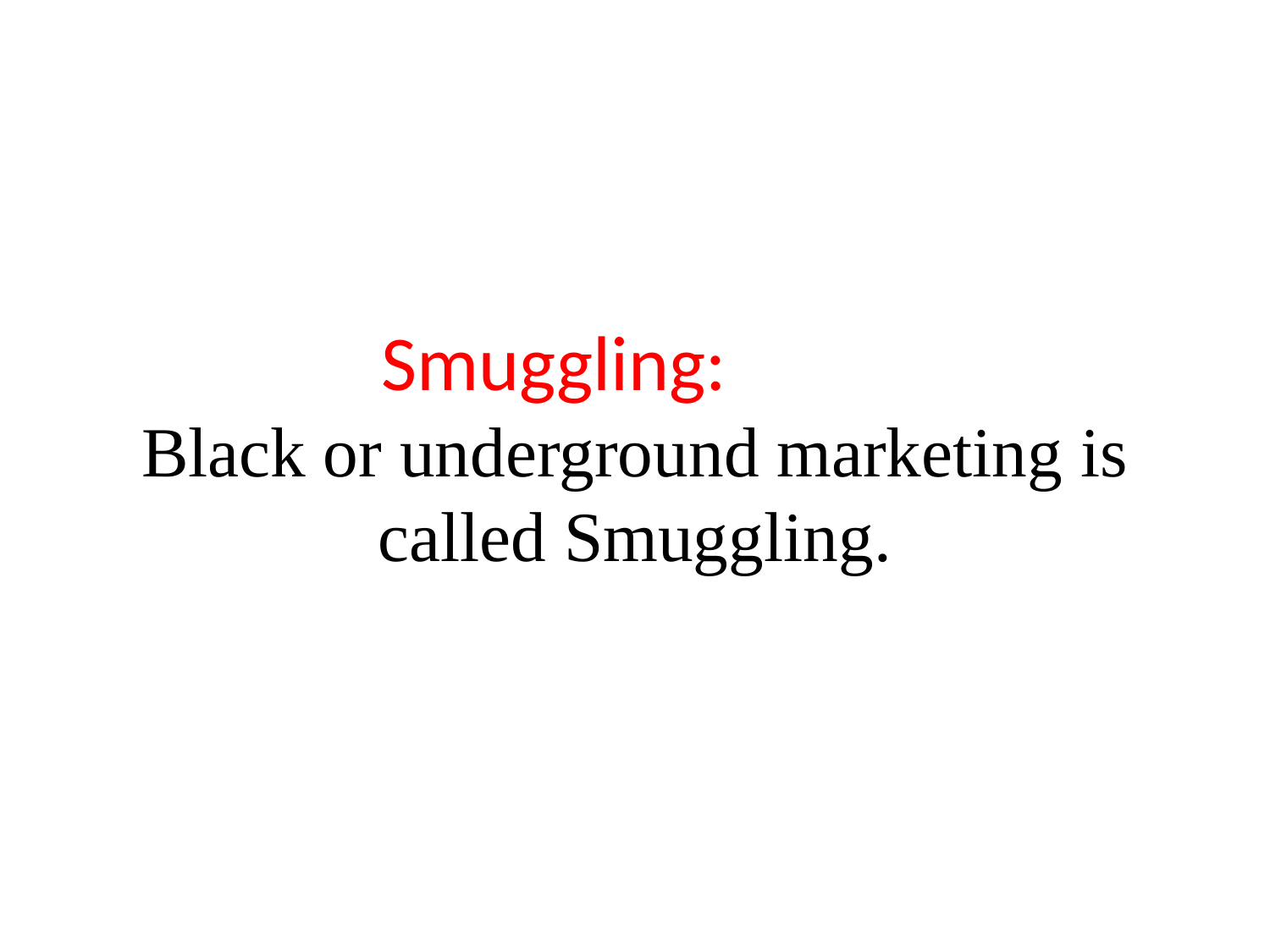

# Smuggling: Black or underground marketing is called Smuggling.